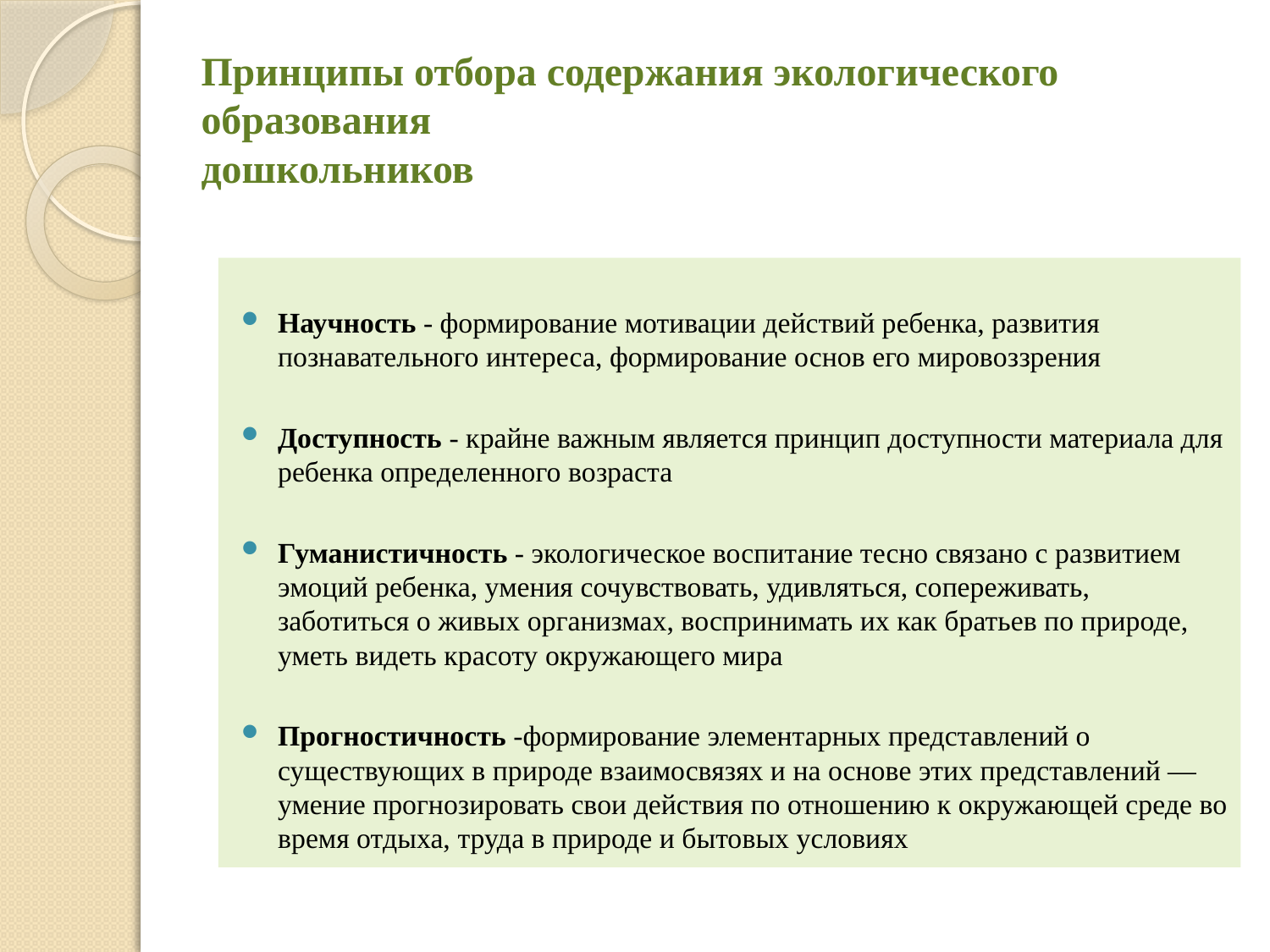

# Принципы отбора содержания экологического образования дошкольников

Научность - формирование мотивации действий ребенка, развития познавательного интереса, формирование основ его мировоззрения

Доступность - крайне важным является принцип доступности материала для ребенка определенного возраста

Гуманистичность - экологическое воспитание тесно связано с развитием эмоций ребенка, умения сочувствовать, удивляться, сопереживать, заботиться о живых организмах, воспринимать их как братьев по природе, уметь видеть красоту окружающего мира

Прогностичность -формирование элементарных представлений о существующих в природе взаимосвязях и на основе этих представлений — умение прогнозировать свои действия по отношению к окружающей среде во время отдыха, труда в природе и бытовых условиях